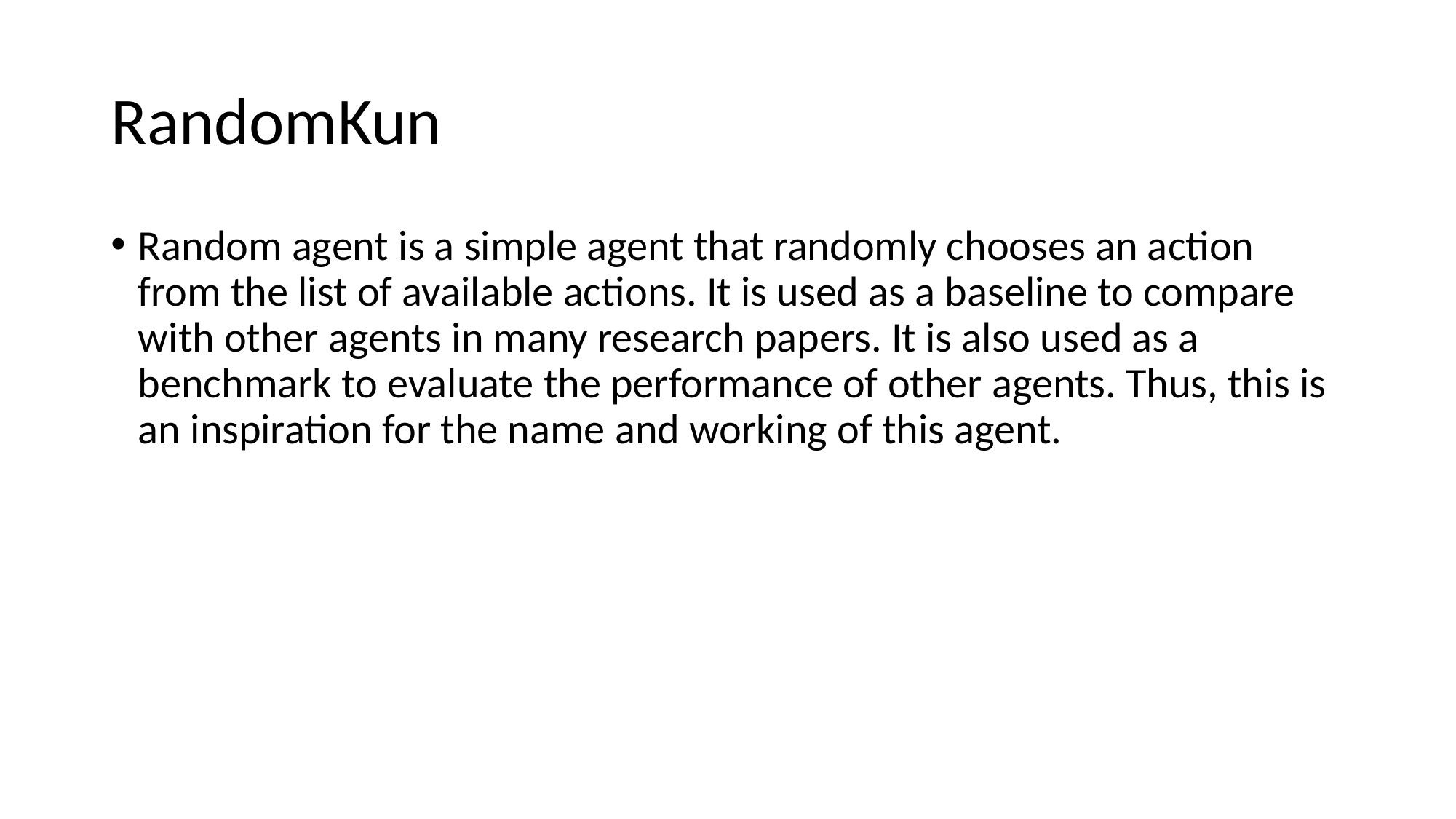

# RandomKun
Random agent is a simple agent that randomly chooses an action from the list of available actions. It is used as a baseline to compare with other agents in many research papers. It is also used as a benchmark to evaluate the performance of other agents. Thus, this is an inspiration for the name and working of this agent.